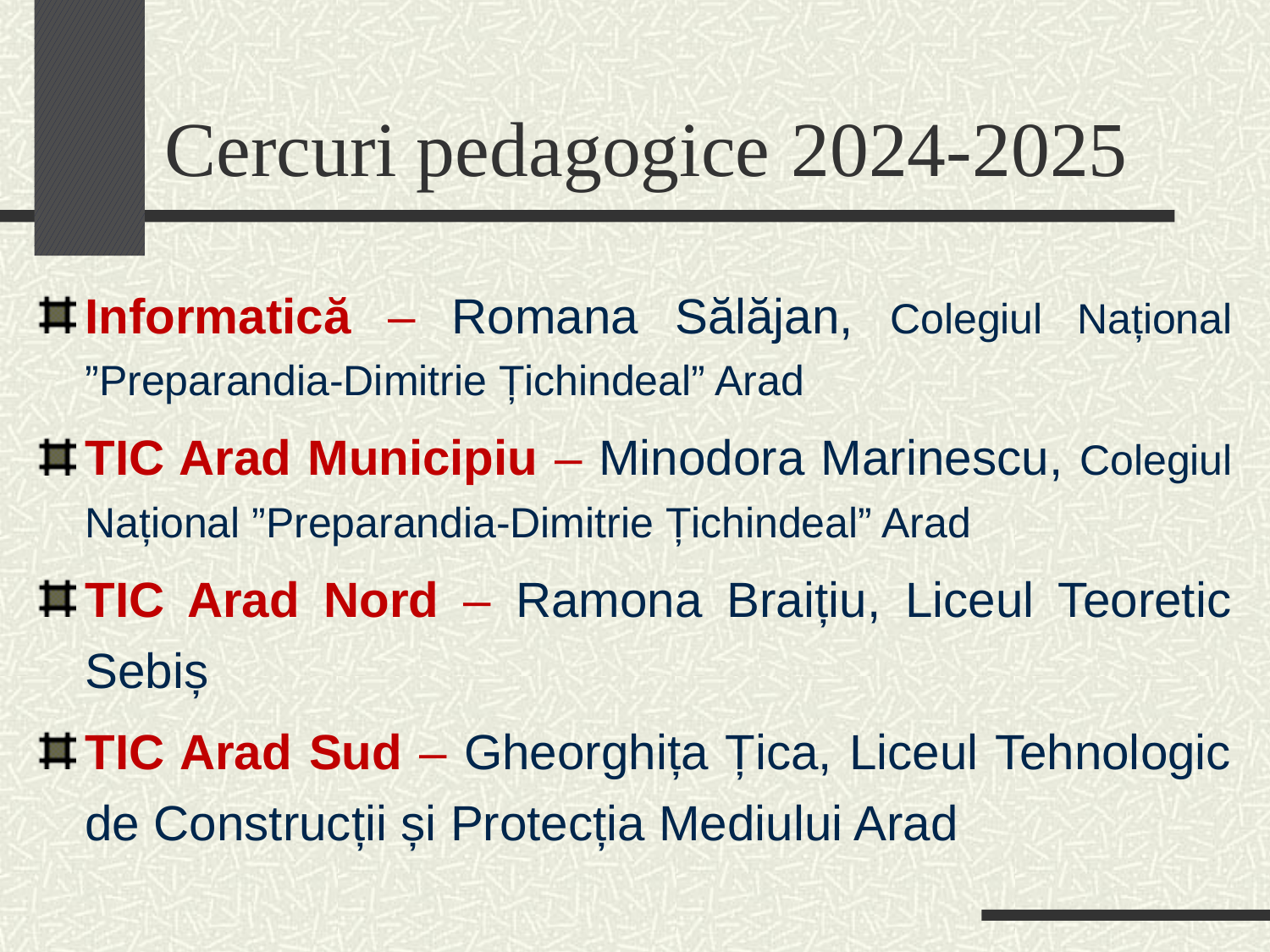

# Cercuri pedagogice 2024-2025
Informatică – Romana Sălăjan, Colegiul Național ”Preparandia-Dimitrie Țichindeal” Arad
TIC Arad Municipiu – Minodora Marinescu, Colegiul Național ”Preparandia-Dimitrie Țichindeal” Arad
TIC Arad Nord – Ramona Braițiu, Liceul Teoretic Sebiș
TIC Arad Sud – Gheorghița Țica, Liceul Tehnologic de Construcții și Protecția Mediului Arad